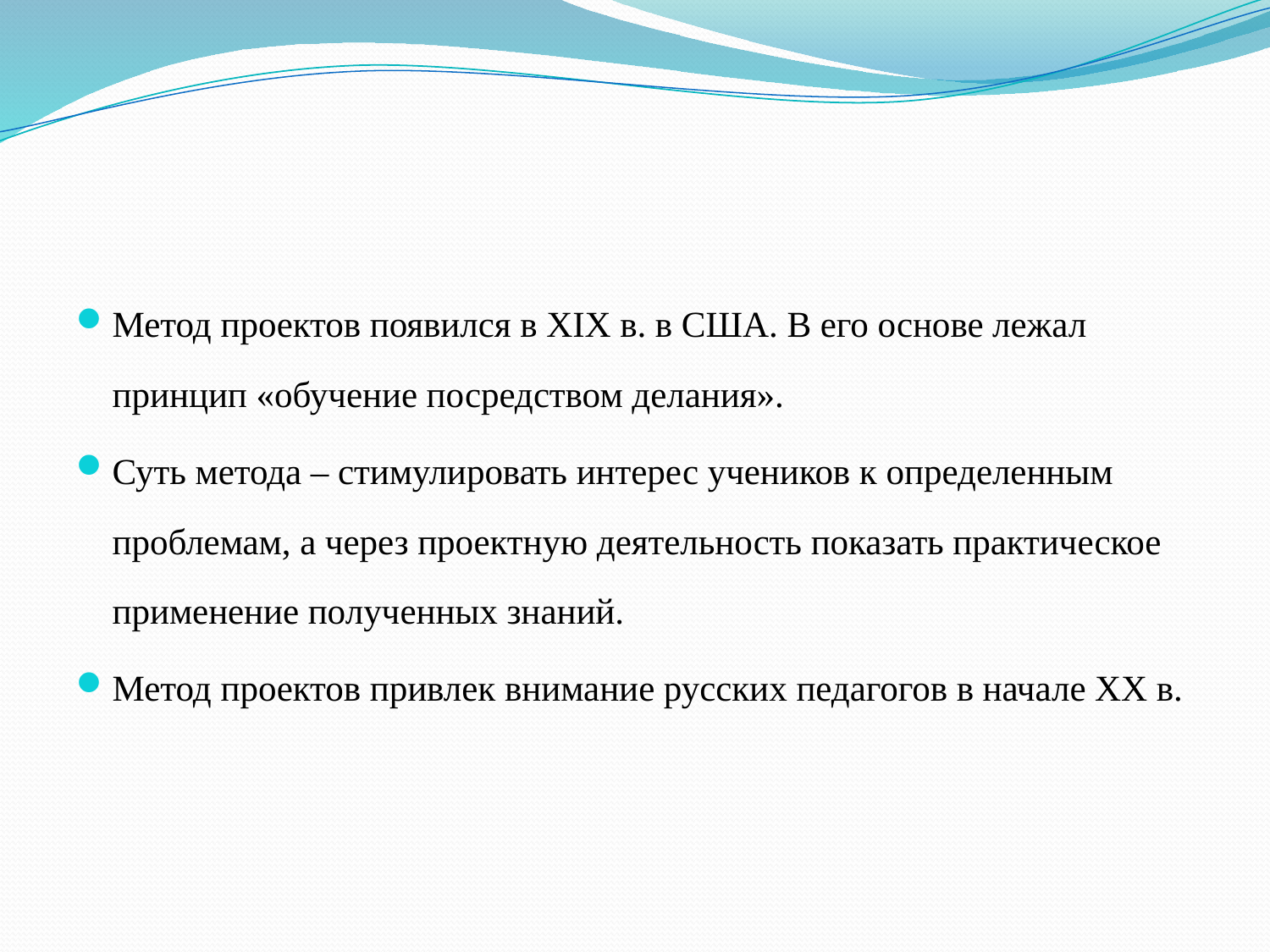

#
Метод проектов появился в XIX в. в США. В его основе лежал принцип «обучение посредством делания».
Суть метода – стимулировать интерес учеников к определенным проблемам, а через проектную деятельность показать практическое применение полученных знаний.
Метод проектов привлек внимание русских педагогов в начале XX в.